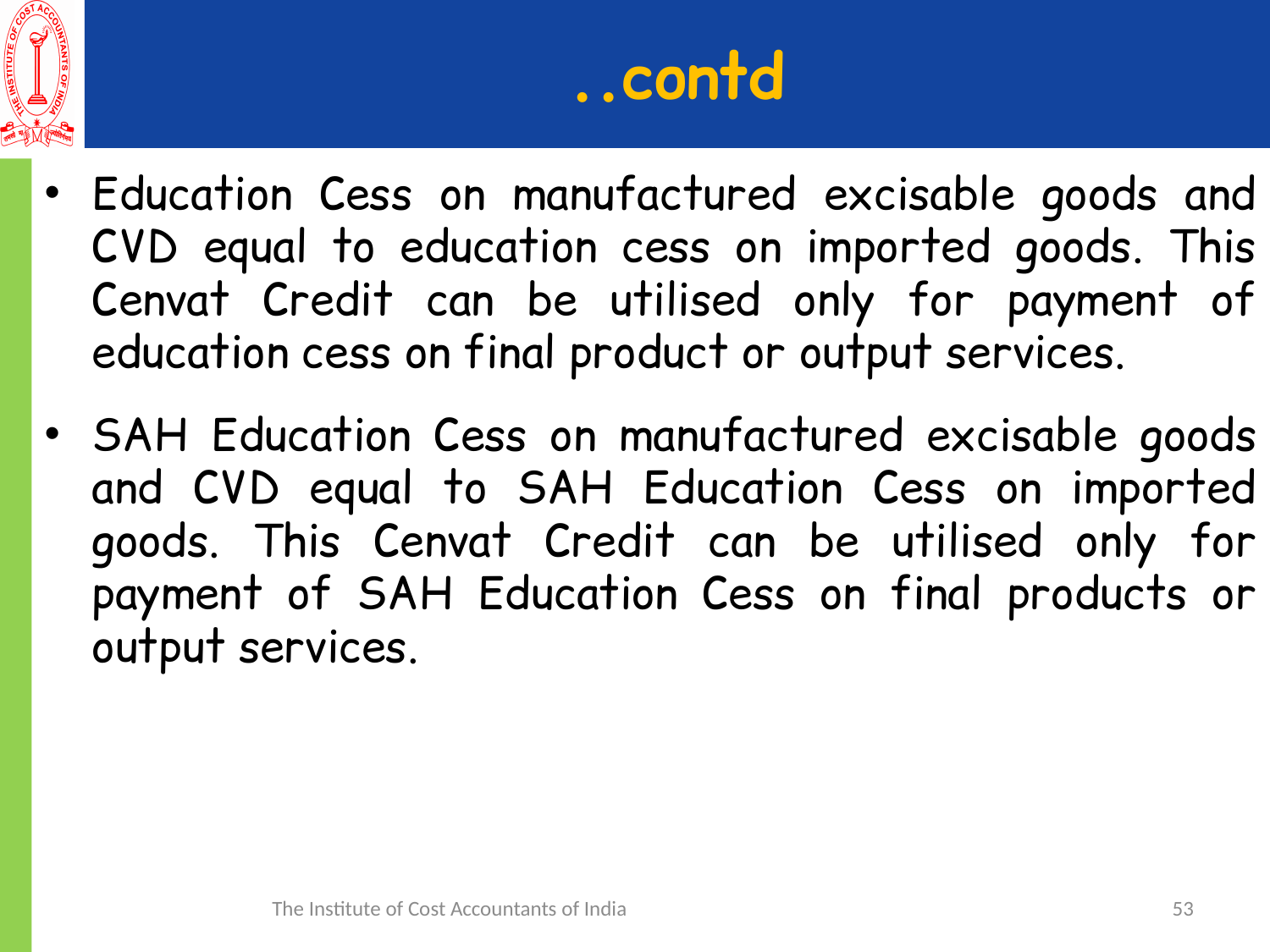

# ..contd
Education Cess on manufactured excisable goods and CVD equal to education cess on imported goods. This Cenvat Credit can be utilised only for payment of education cess on final product or output services.
SAH Education Cess on manufactured excisable goods and CVD equal to SAH Education Cess on imported goods. This Cenvat Credit can be utilised only for payment of SAH Education Cess on final products or output services.

The Institute of Cost Accountants of India
53